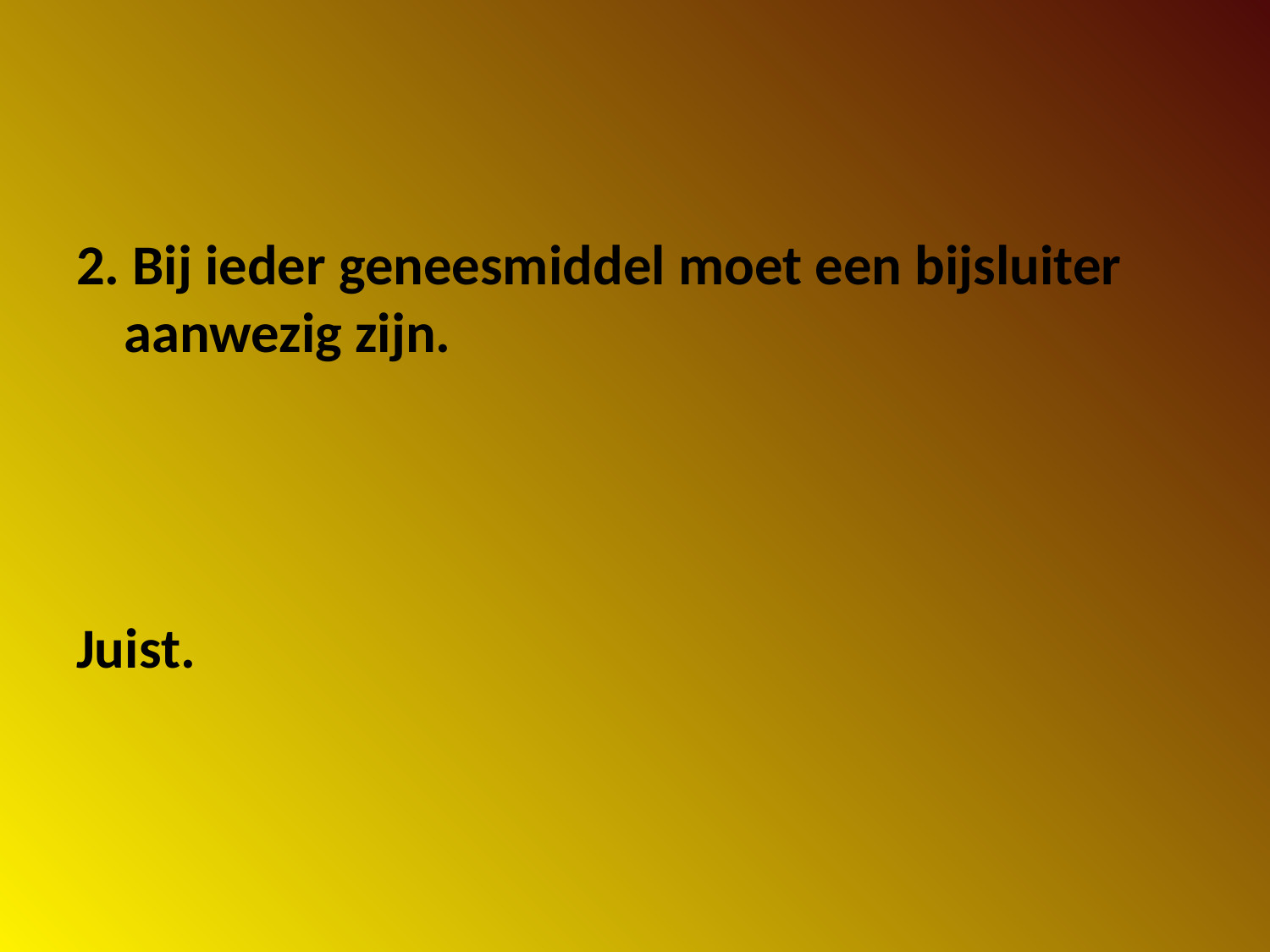

#
2. Bij ieder geneesmiddel moet een bijsluiter aanwezig zijn.

Juist.